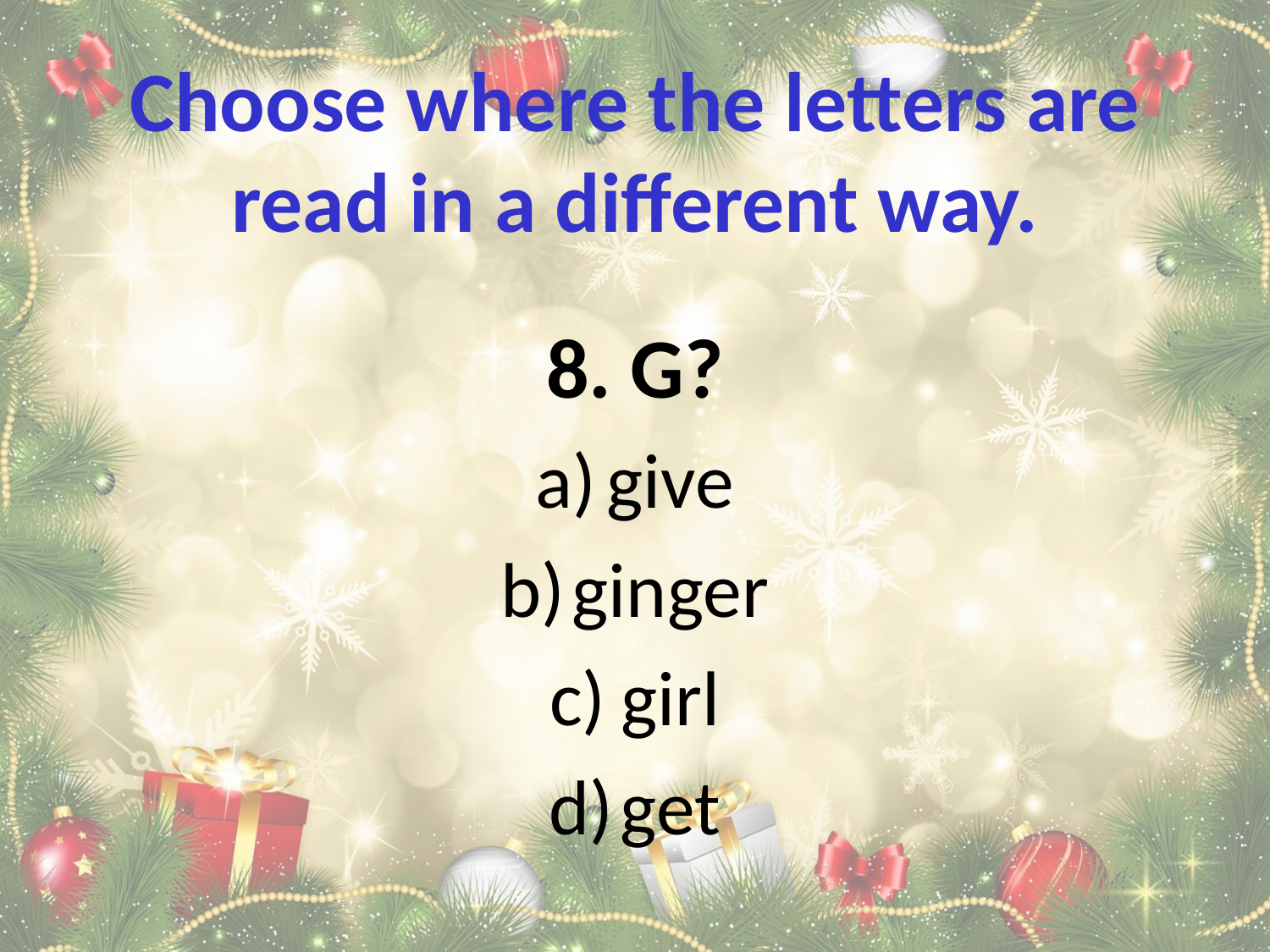

# Choose where the letters are read in a different way.
8. G?
give
ginger
girl
get